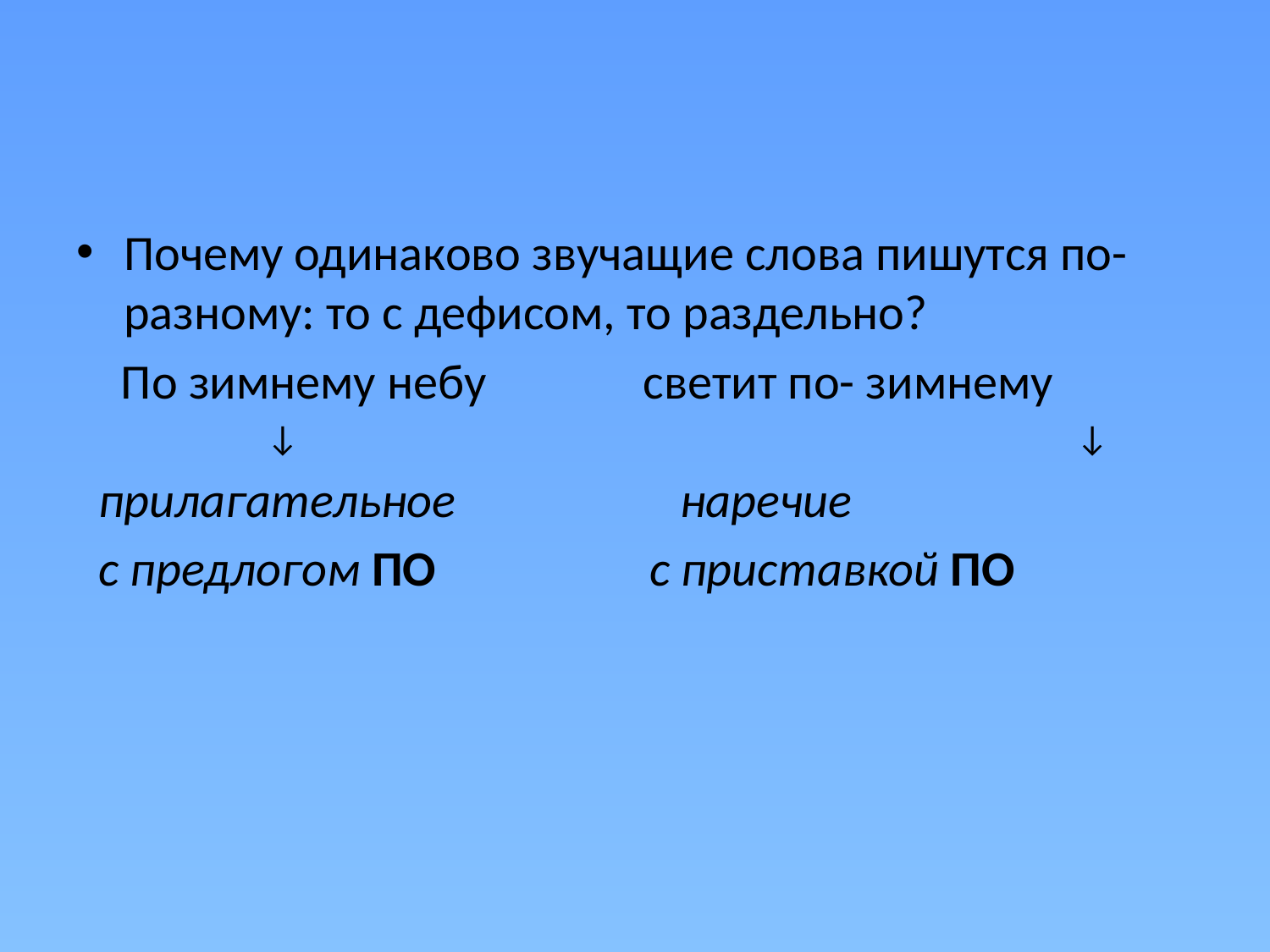

Почему одинаково звучащие слова пишутся по-разному: то с дефисом, то раздельно?
    По зимнему небу              светит по- зимнему
↓ 						  ↓
  прилагательное                    наречие
  с предлогом ПО                   с приставкой ПО